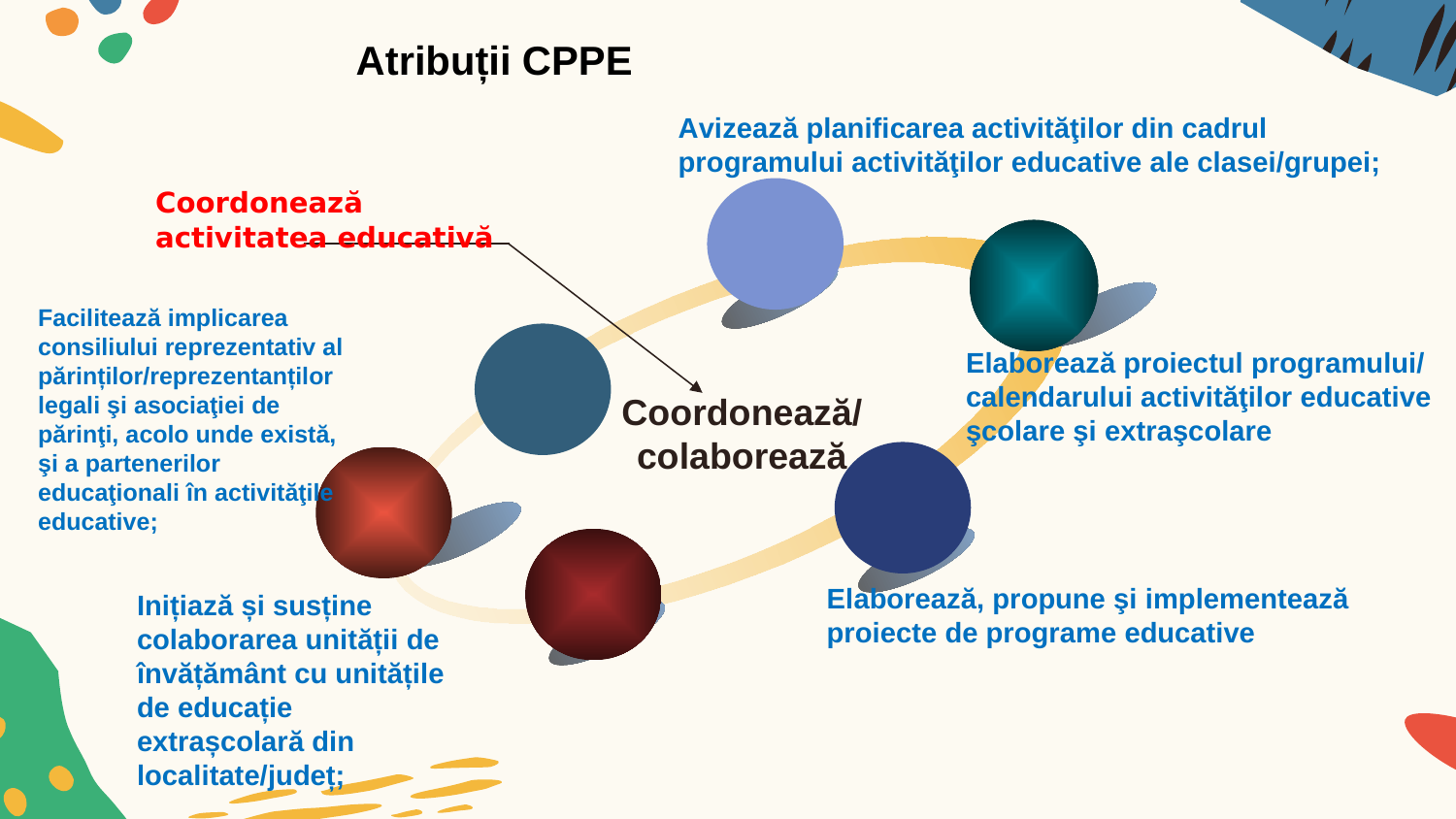

Atribuții CPPE
Avizează planificarea activităţilor din cadrul
programului activităţilor educative ale clasei/grupei;
Coordonează activitatea educativă

Elaborează proiectul programului/
calendarului activităţilor educative
şcolare şi extraşcolare
Coordonează/ colaborează

Elaborează, propune şi implementează
proiecte de programe educative
Inițiază și susține colaborarea unității de învățământ cu unitățile de educație extrașcolară din localitate/județ;

Facilitează implicarea consiliului reprezentativ al părinților/reprezentanților legali şi asociaţiei de părinţi, acolo unde există, şi a partenerilor educaţionali în activităţile educative;